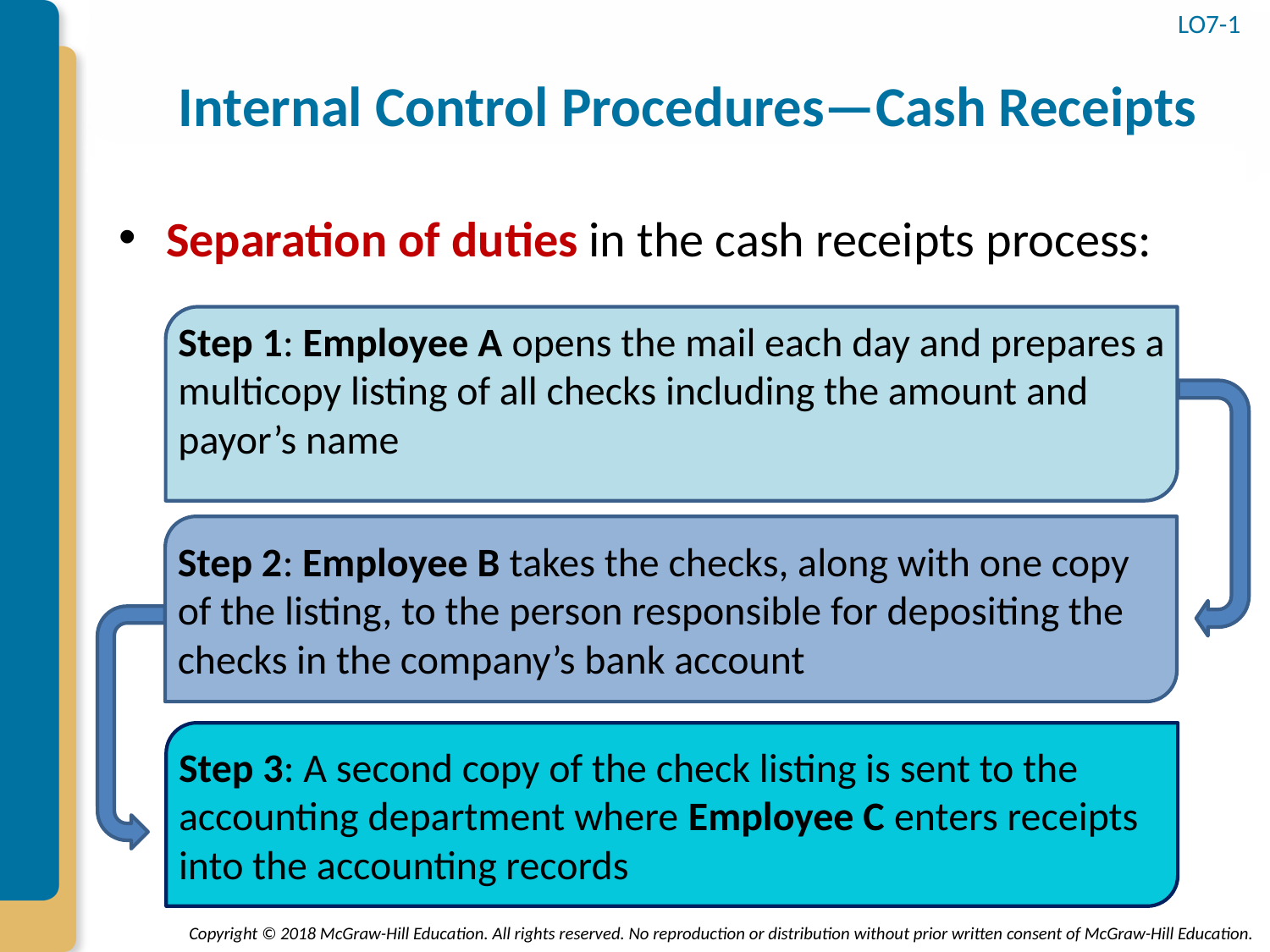

# Internal Control Procedures—Cash Receipts
LO7-1
Separation of duties in the cash receipts process:

Step 1: Employee A opens the mail each day and prepares a multicopy listing of all checks including the amount and payor’s name

Step 2: Employee B takes the checks, along with one copy of the listing, to the person responsible for depositing the checks in the company’s bank account

Step 3: A second copy of the check listing is sent to the accounting department where Employee C enters receipts into the accounting records